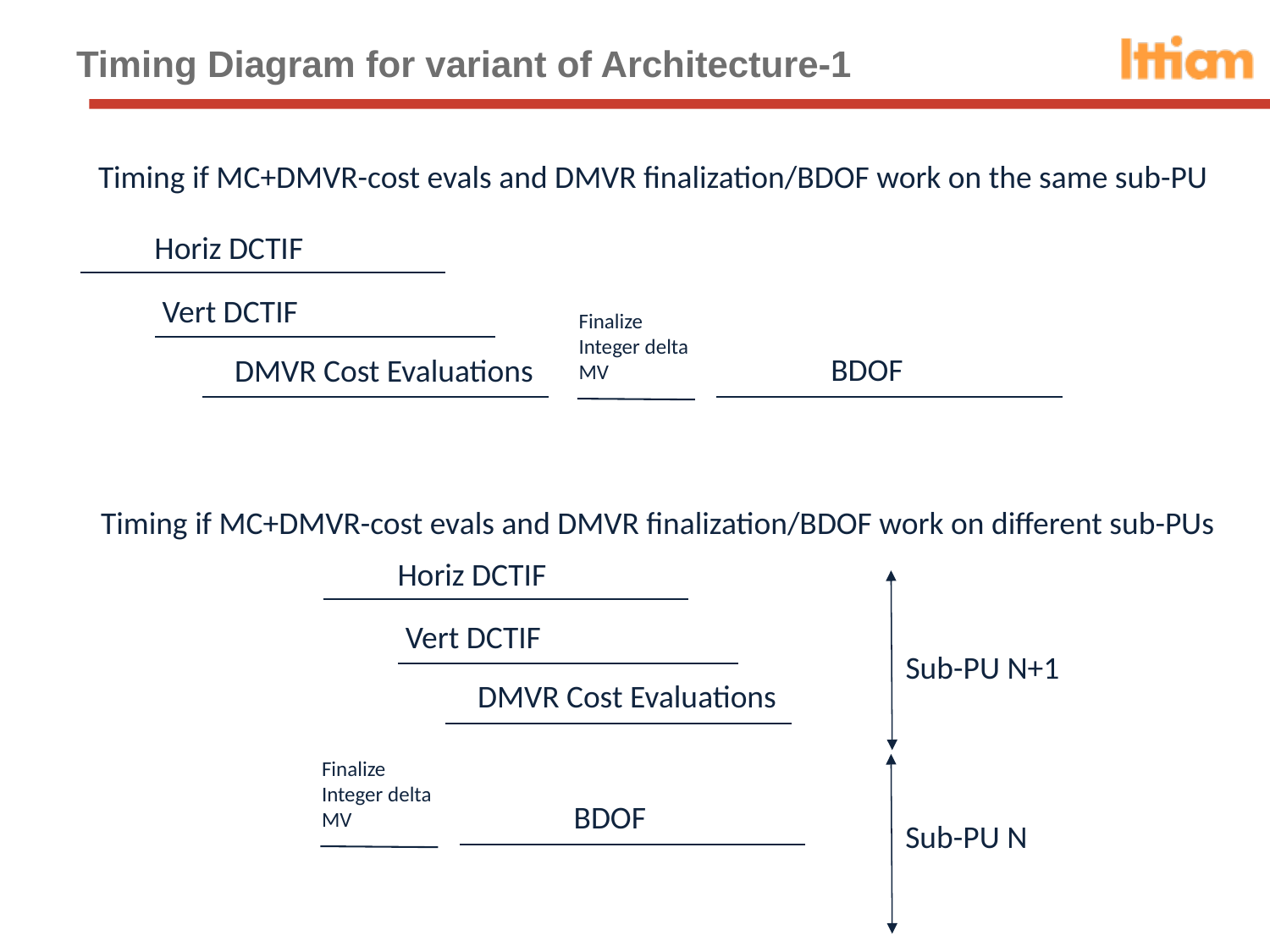

# Timing Diagram for variant of Architecture-1
Timing if MC+DMVR-cost evals and DMVR finalization/BDOF work on the same sub-PU
Horiz DCTIF
Vert DCTIF
Finalize Integer delta MV
            BDOF
DMVR Cost Evaluations
Timing if MC+DMVR-cost evals and DMVR finalization/BDOF work on different sub-PUs
Horiz DCTIF
Vert DCTIF
Sub-PU N+1
DMVR Cost Evaluations
Finalize Integer delta MV
            BDOF
Sub-PU N